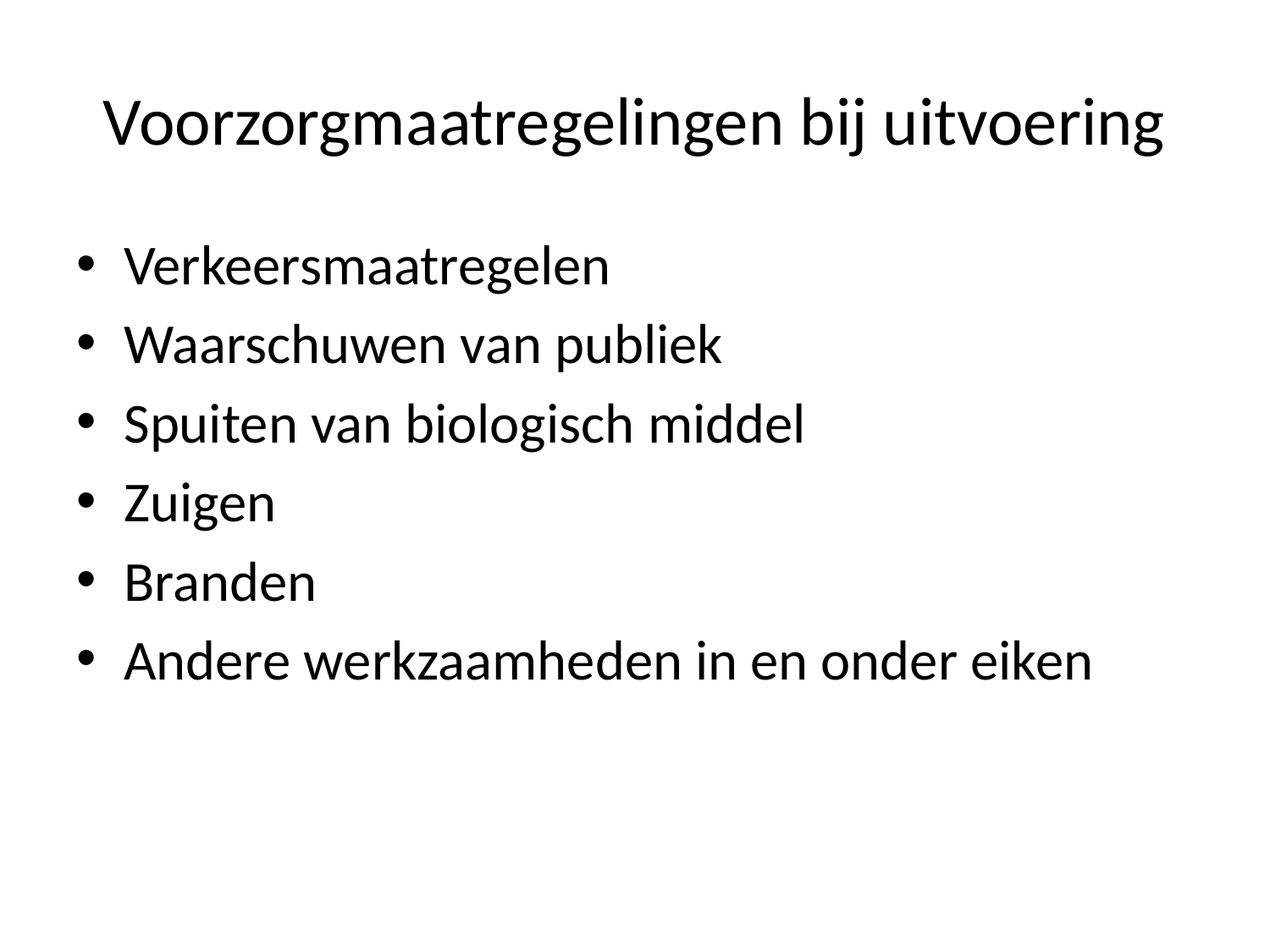

# Voorzorgmaatregelingen bij uitvoering
Verkeersmaatregelen
Waarschuwen van publiek
Spuiten van biologisch middel
Zuigen
Branden
Andere werkzaamheden in en onder eiken